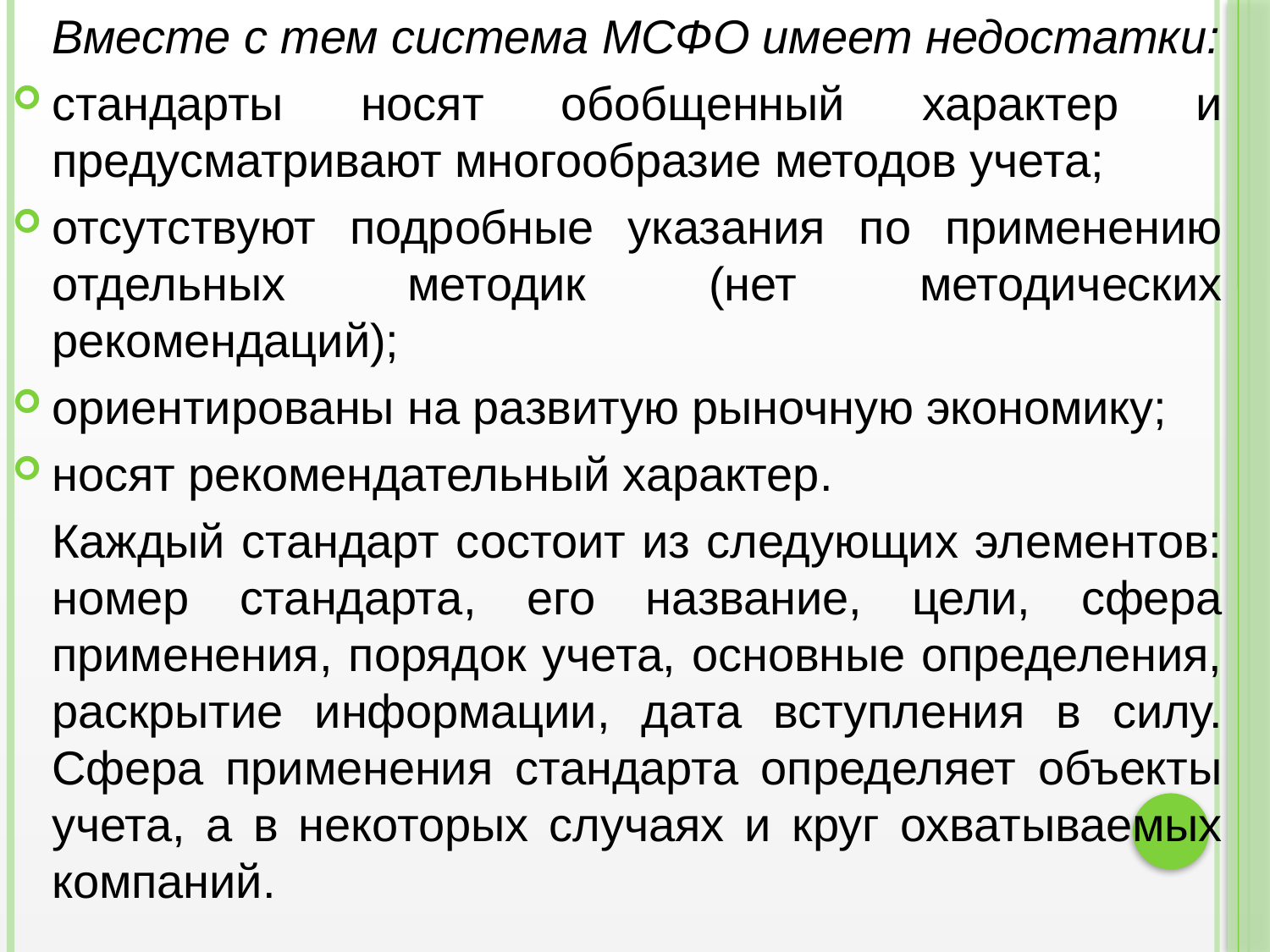

Вместе с тем система МСФО имеет недостатки:
стандарты носят обобщенный характер и предусматривают многообразие методов учета;
отсутствуют подробные указания по применению отдельных методик (нет методических рекомендаций);
ориентированы на развитую рыночную экономику;
носят рекомендательный характер.
		Каждый стандарт состоит из следующих элементов: номер стандарта, его название, цели, сфера применения, порядок учета, основные определения, раскрытие информации, дата вступления в силу. Сфера применения стандарта определяет объекты учета, а в некоторых случаях и круг охватываемых компаний.